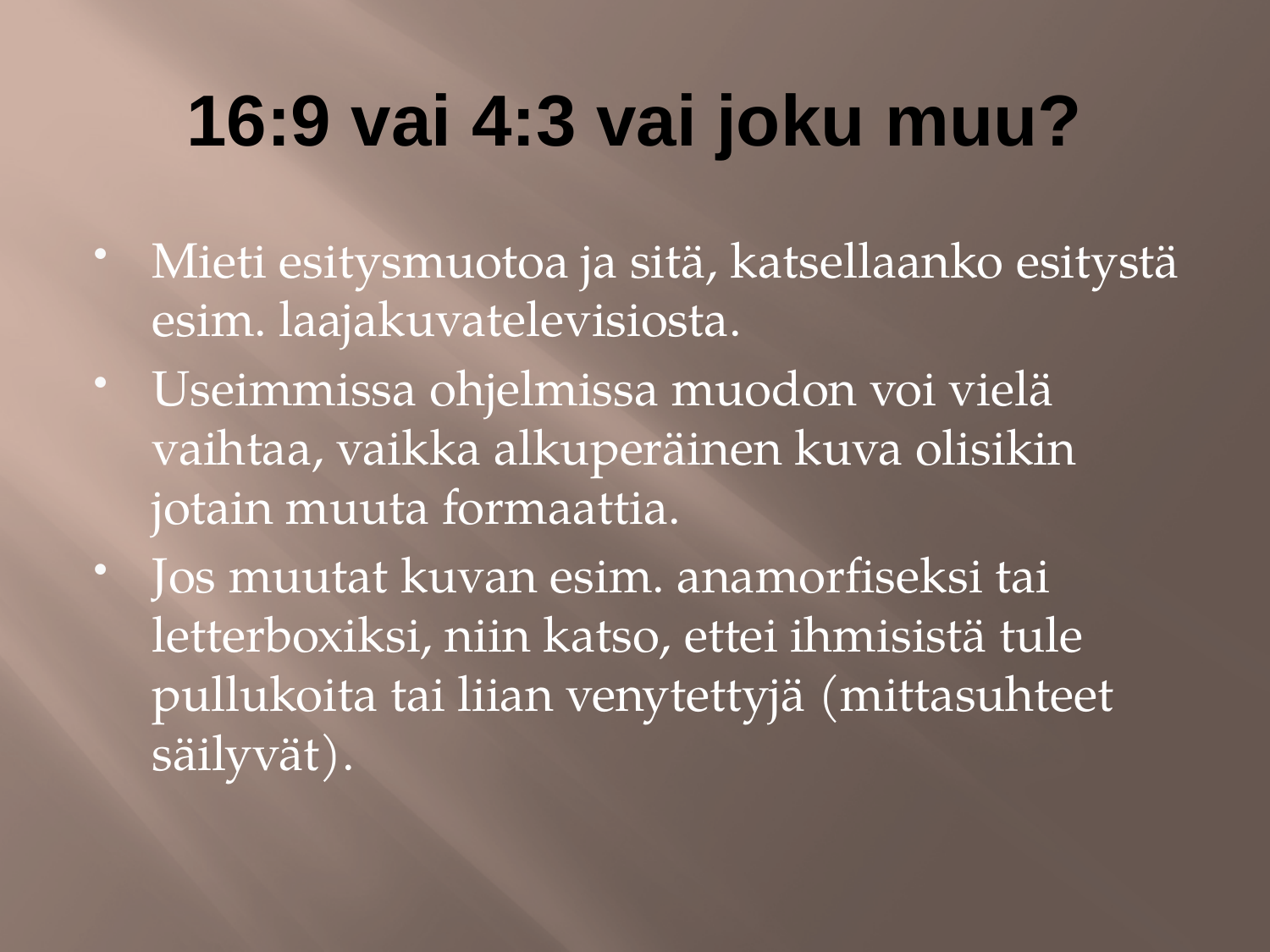

# 16:9 vai 4:3 vai joku muu?
Mieti esitysmuotoa ja sitä, katsellaanko esitystä esim. laajakuvatelevisiosta.
Useimmissa ohjelmissa muodon voi vielä vaihtaa, vaikka alkuperäinen kuva olisikin jotain muuta formaattia.
Jos muutat kuvan esim. anamorfiseksi tai letterboxiksi, niin katso, ettei ihmisistä tule pullukoita tai liian venytettyjä (mittasuhteet säilyvät).